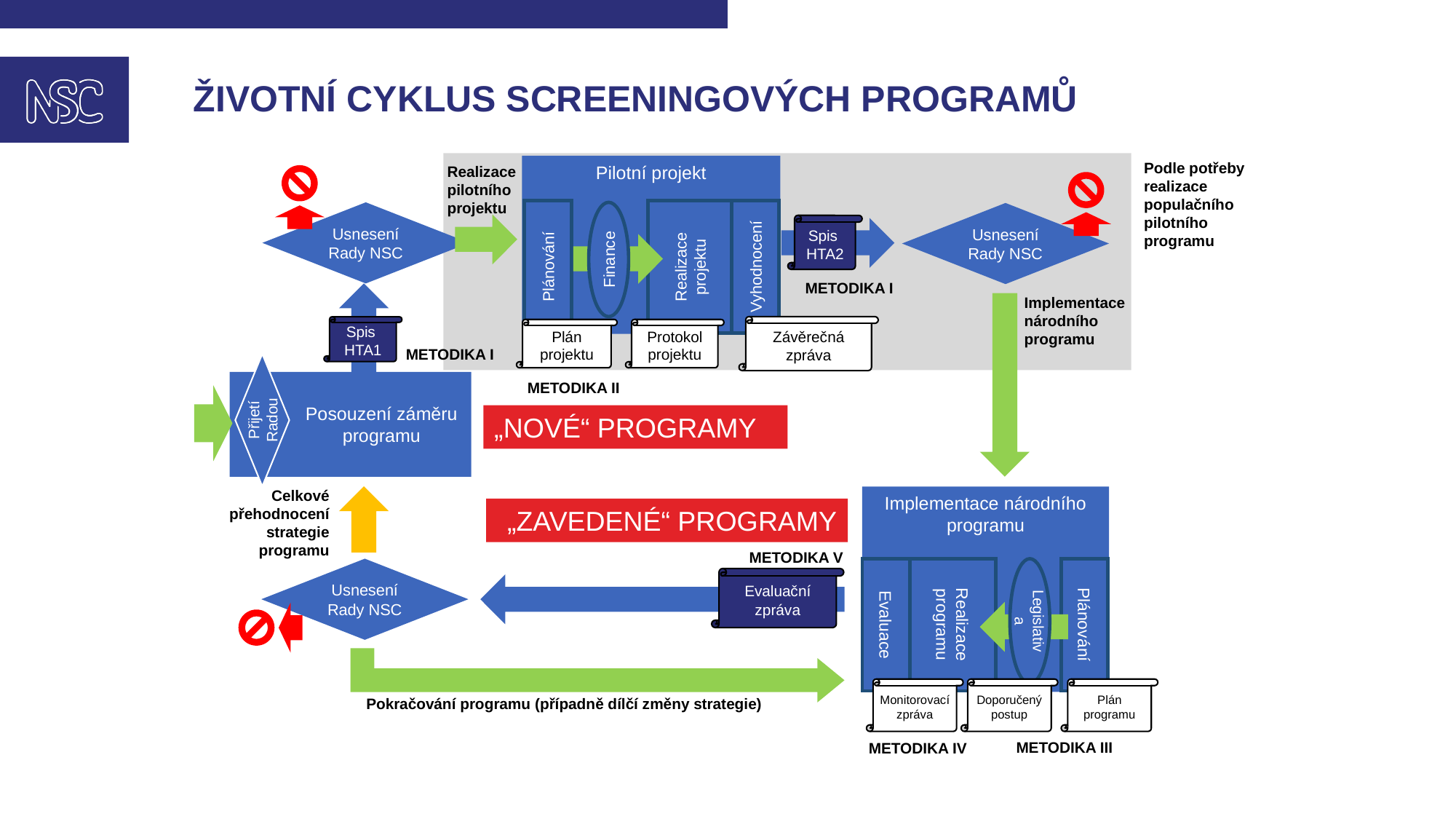

# Životní cyklus screeningových programů

Podle potřeby realizace populačního pilotního programu
Pilotní projekt
Realizace pilotního projektu

Usnesení
Rady NSC
Usnesení
Rady NSC

Spis
HTA2
Realizace
projektu
Finance
Plánování
Vyhodnocení
METODIKA I

Implementace národního programu

Závěrečná zpráva
Spis
HTA1
Plán projektu
Protokol projektu
METODIKA I
Posouzení záměru programu
METODIKA II
Přijetí Radou

„NOVÉ“ PROGRAMY

Celkové přehodnocení
strategie
programu

Implementace národního programu
„ZAVEDENÉ“ PROGRAMY
METODIKA V
Usnesení
Rady NSC
Evaluační zpráva
Realizace programu

Evaluace
Legislativa
Plánování
Monitorovací zpráva
Doporučený postup
Plán programu
Pokračování programu (případně dílčí změny strategie)
METODIKA III
METODIKA IV